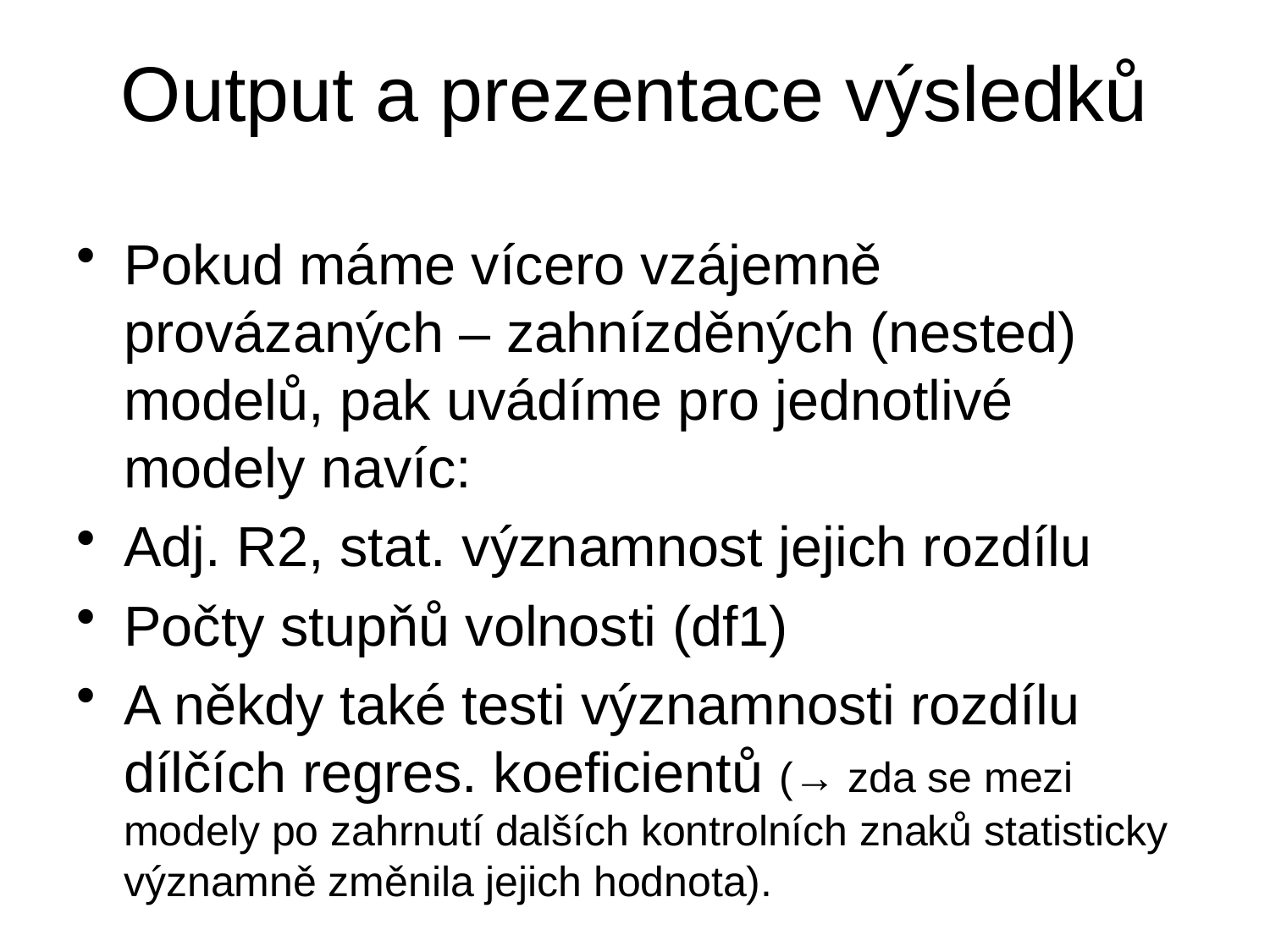

# Output a prezentace výsledků
Pokud máme vícero vzájemně provázaných – zahnízděných (nested) modelů, pak uvádíme pro jednotlivé modely navíc:
Adj. R2, stat. významnost jejich rozdílu
Počty stupňů volnosti (df1)
A někdy také testi významnosti rozdílu dílčích regres. koeficientů (→ zda se mezi modely po zahrnutí dalších kontrolních znaků statisticky významně změnila jejich hodnota).